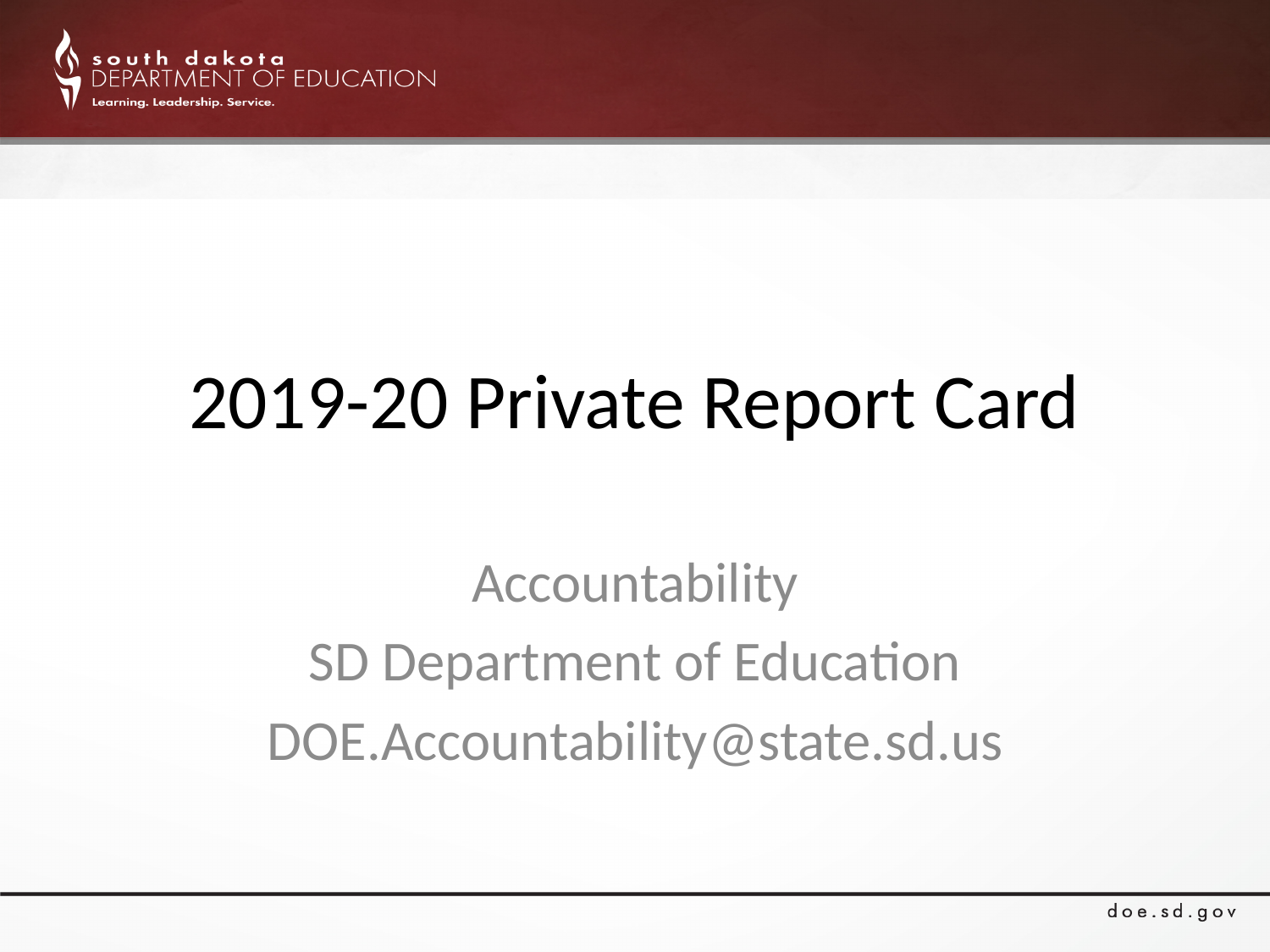

# 2019-20 Private Report Card
Accountability
SD Department of Education
DOE.Accountability@state.sd.us